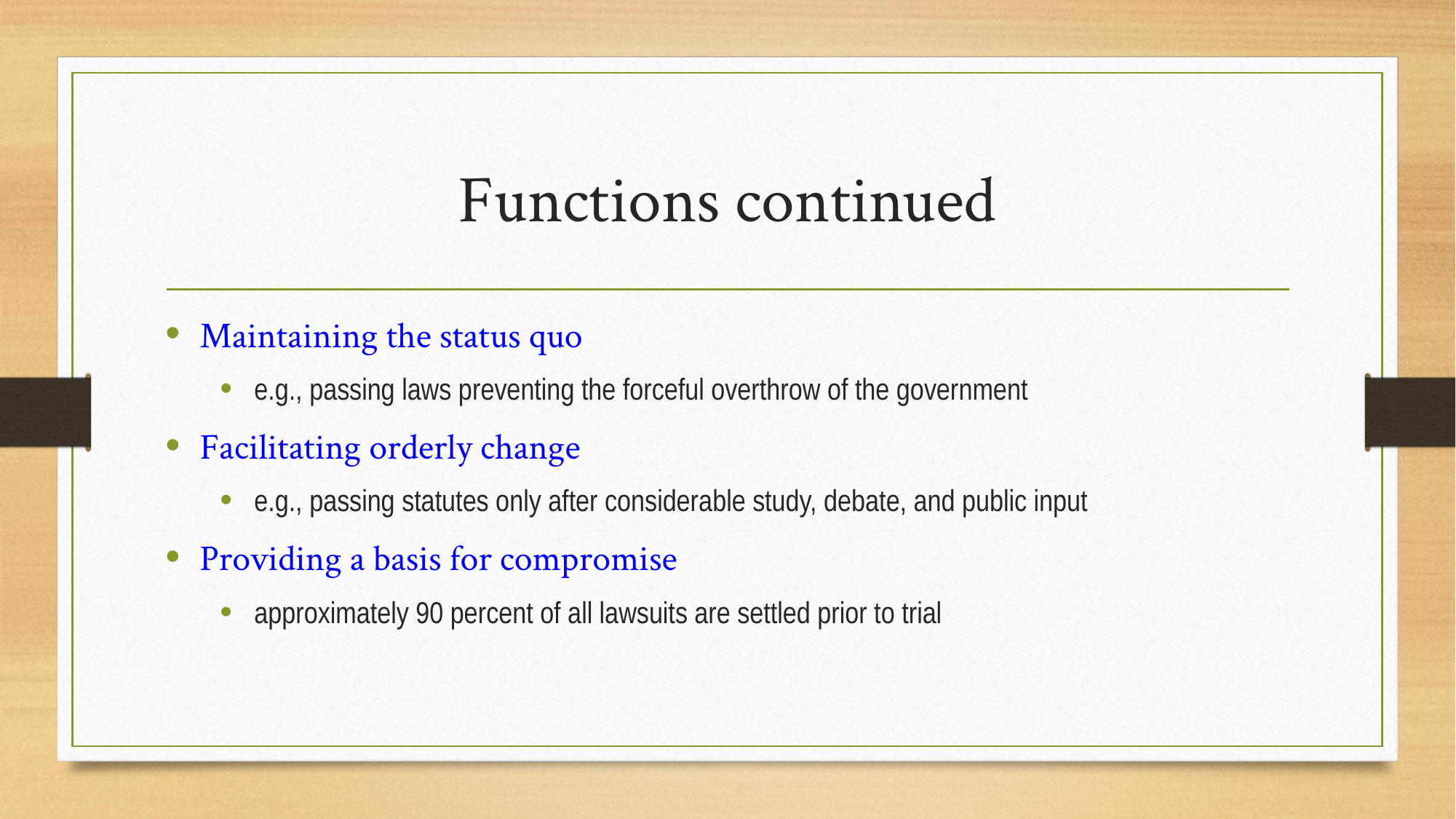

# Functions continued
Maintaining the status quo
e.g., passing laws preventing the forceful overthrow of the government
Facilitating orderly change
e.g., passing statutes only after considerable study, debate, and public input
Providing a basis for compromise
approximately 90 percent of all lawsuits are settled prior to trial